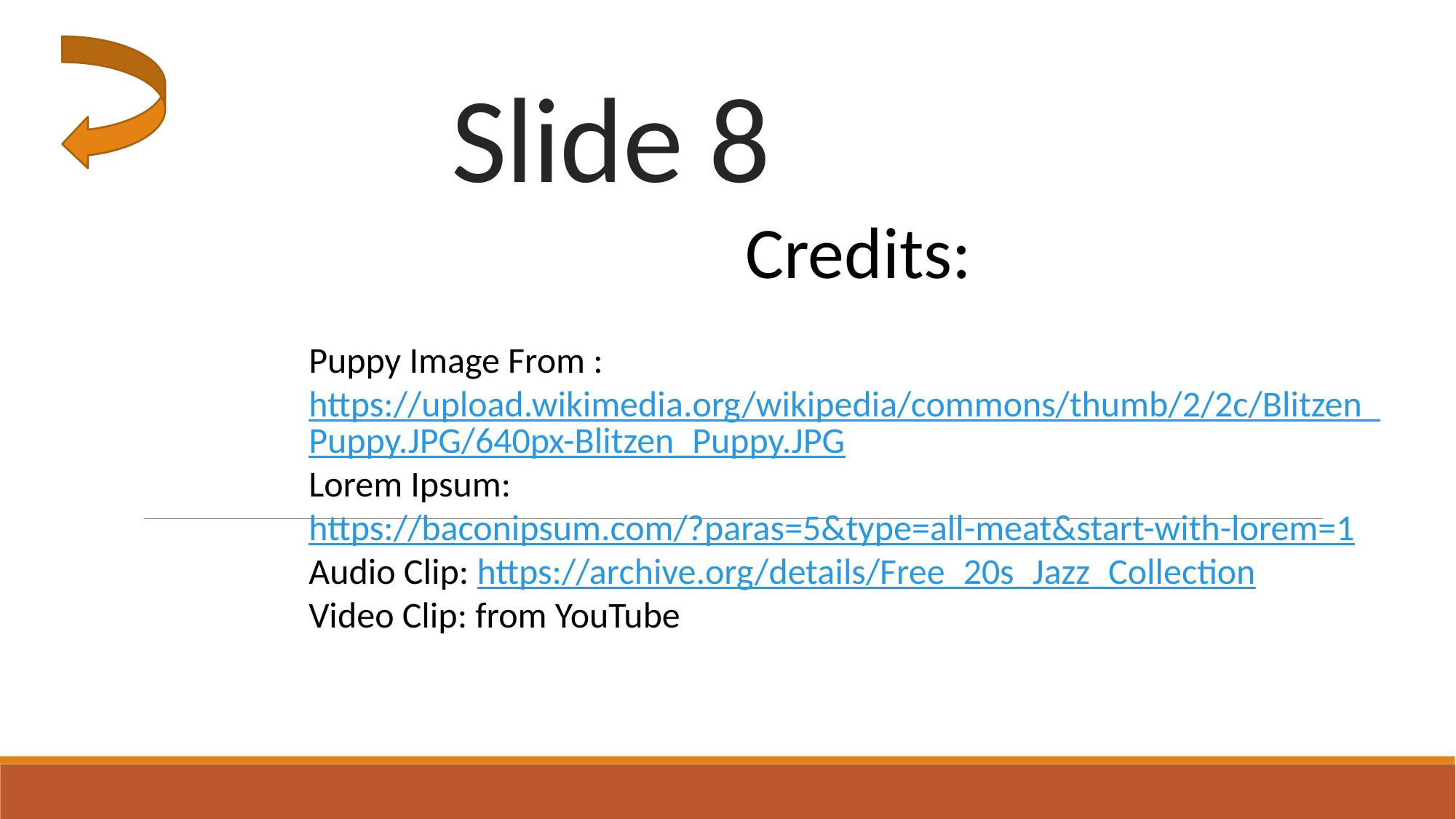

# Slide 8

				Credits:

Puppy Image From : https://upload.wikimedia.org/wikipedia/commons/thumb/2/2c/Blitzen_Puppy.JPG/640px-Blitzen_Puppy.JPG
Lorem Ipsum: https://baconipsum.com/?paras=5&type=all-meat&start-with-lorem=1
Audio Clip: https://archive.org/details/Free_20s_Jazz_Collection
Video Clip: from YouTube